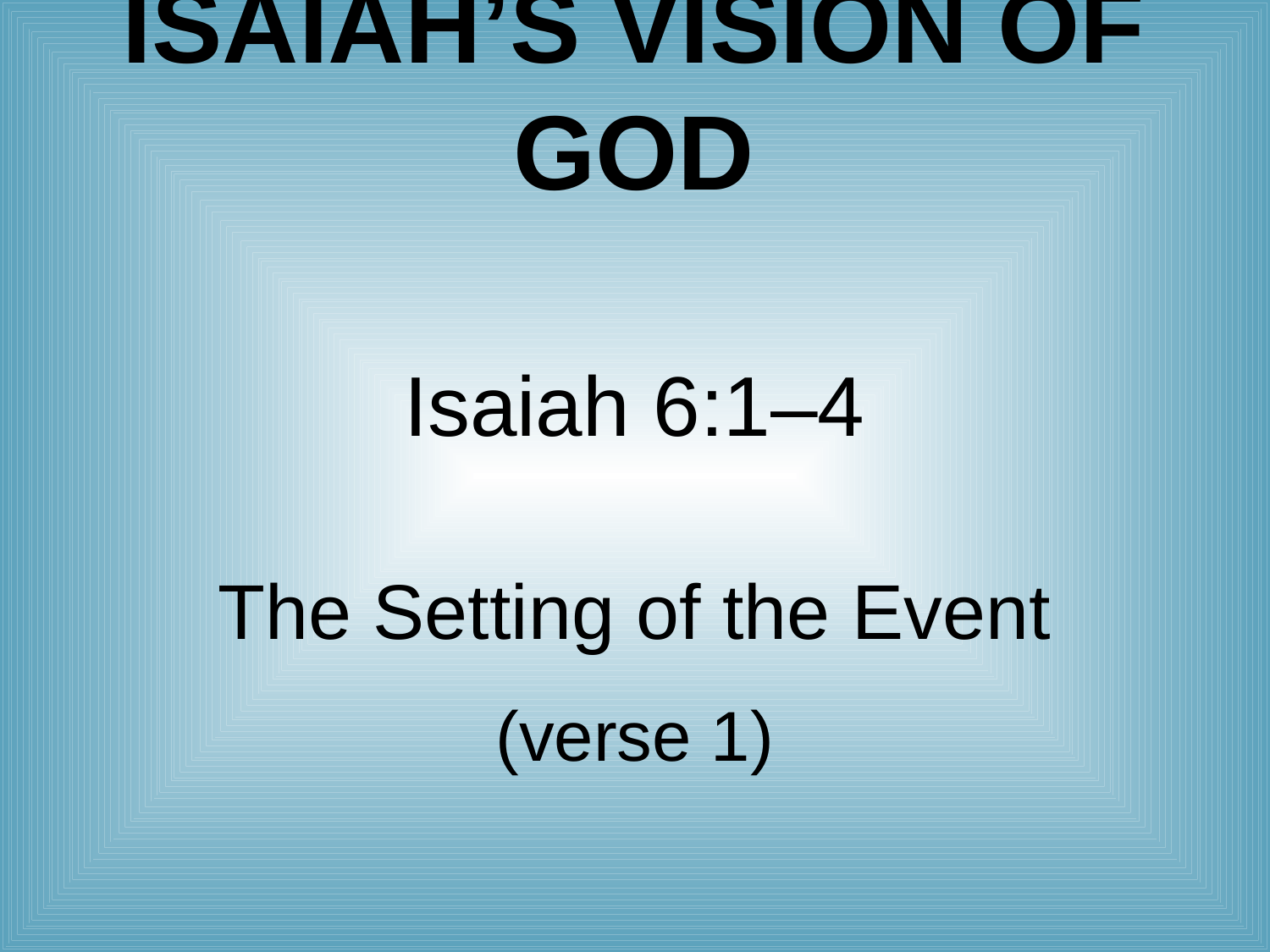

# Isaiah’s Vision of God
Isaiah 6:1–4

The Setting of the Event
(verse 1)